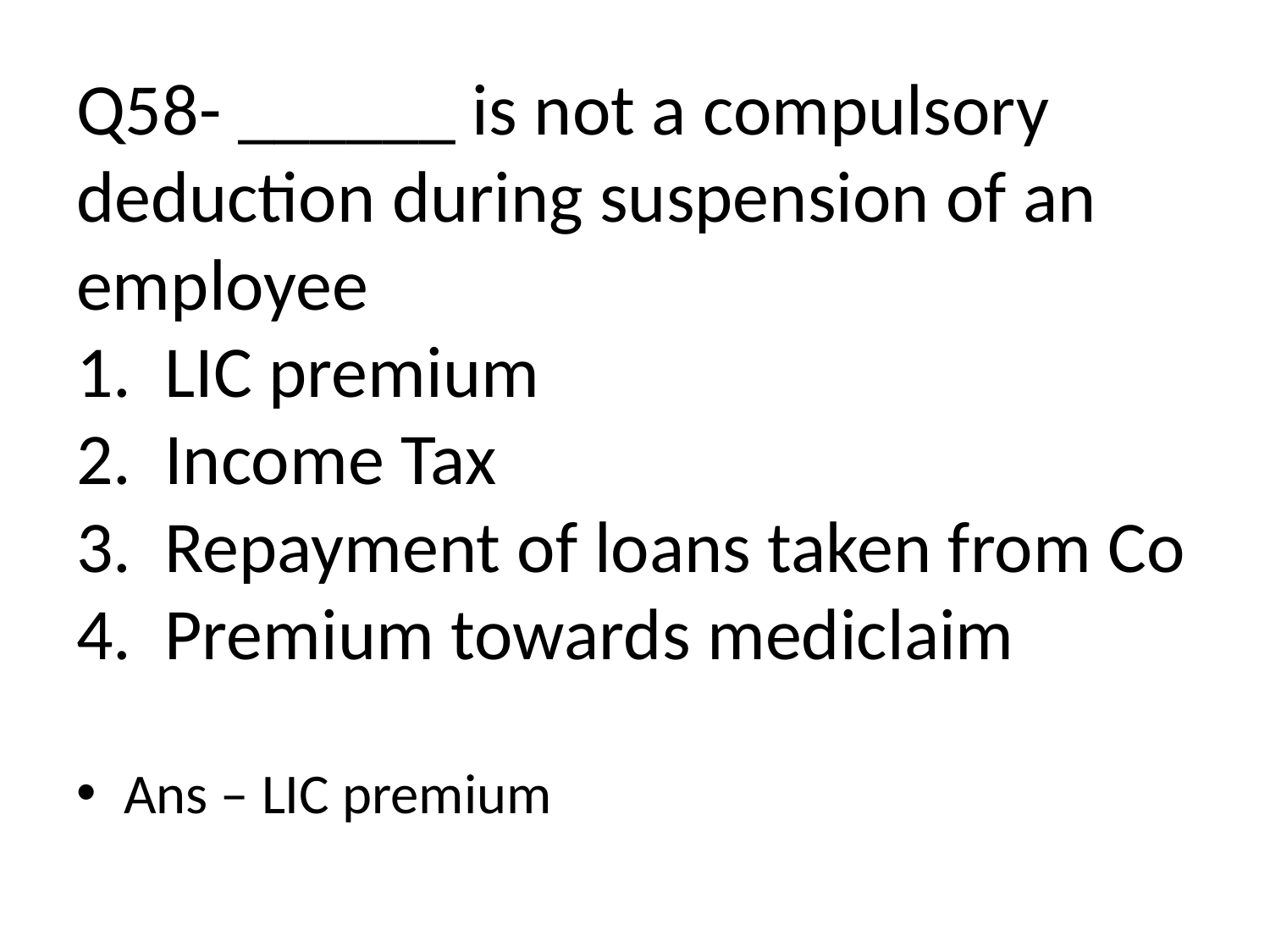

# Q58- ______ is not a compulsory deduction during suspension of an employee 1.  LIC premium 2.  Income Tax 3.  Repayment of loans taken from Co 4.  Premium towards mediclaim
Ans – LIC premium